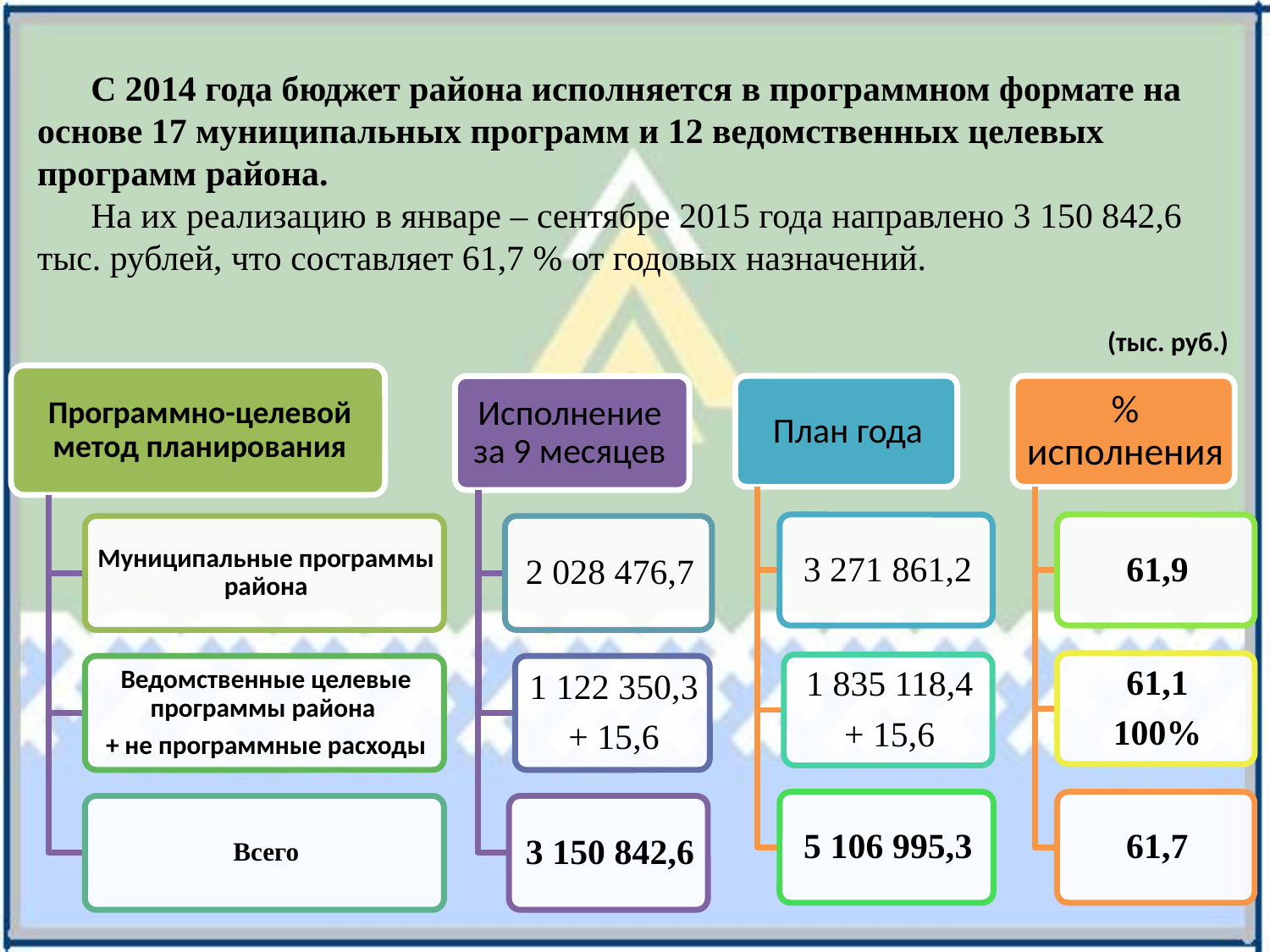

С 2014 года бюджет района исполняется в программном формате на основе 17 муниципальных программ и 12 ведомственных целевых программ района.
      На их реализацию в январе – сентябре 2015 года направлено 3 150 842,6 тыс. рублей, что составляет 61,7 % от годовых назначений.
(тыс. руб.)
План года
3 271 861,2
1 835 118,4
+ 15,6
5 106 995,3
% исполнения
61,9
61,1
100%
61,7
Программно-целевой метод планирования
Муниципальные программы района
Ведомственные целевые программы района
+ не программные расходы
Всего
Исполнение  за 9 месяцев
2 028 476,7
1 122 350,3
+ 15,6
3 150 842,6